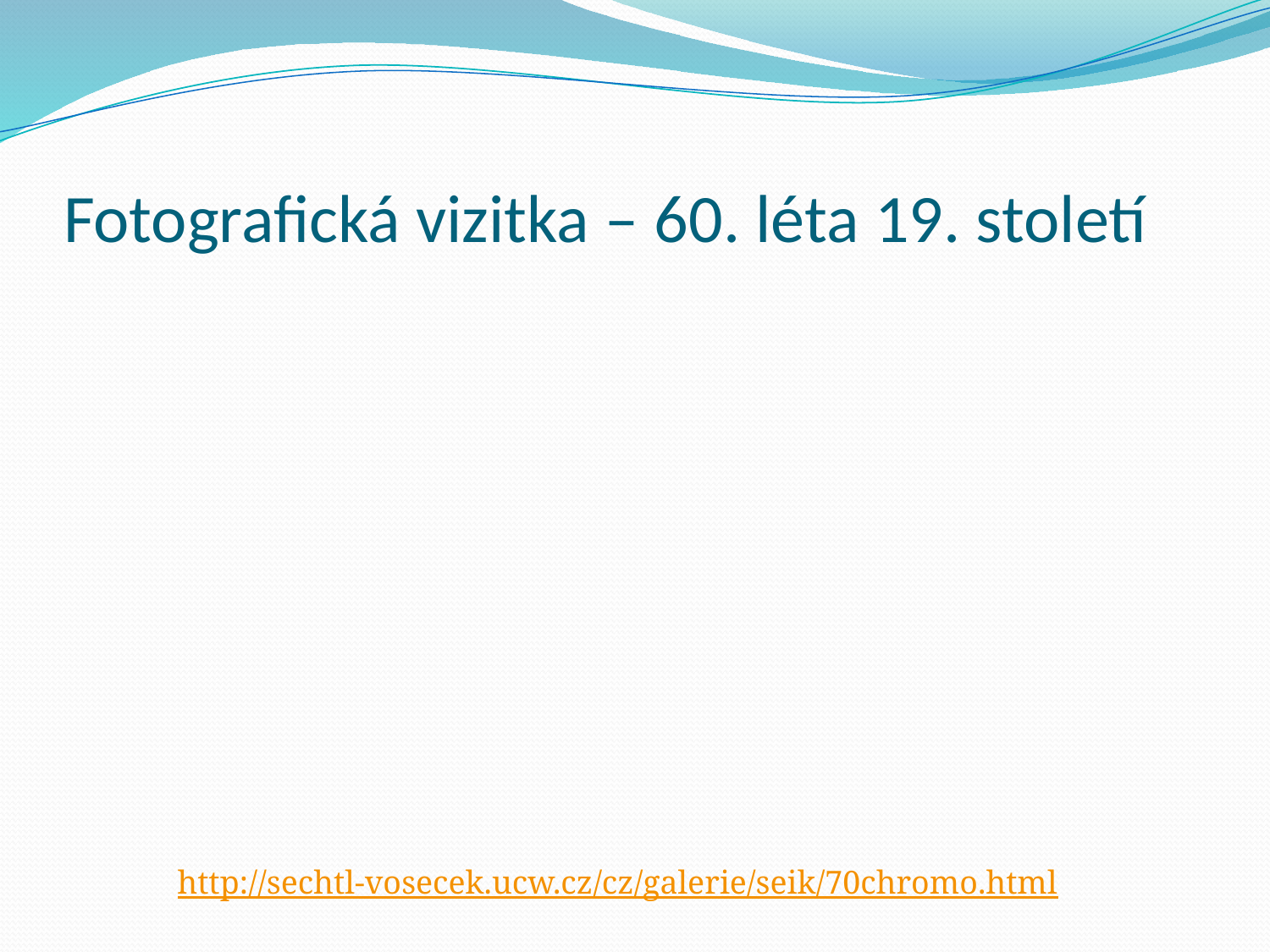

# Fotografická vizitka – 60. léta 19. století

http://sechtl-vosecek.ucw.cz/cz/galerie/seik/70chromo.html